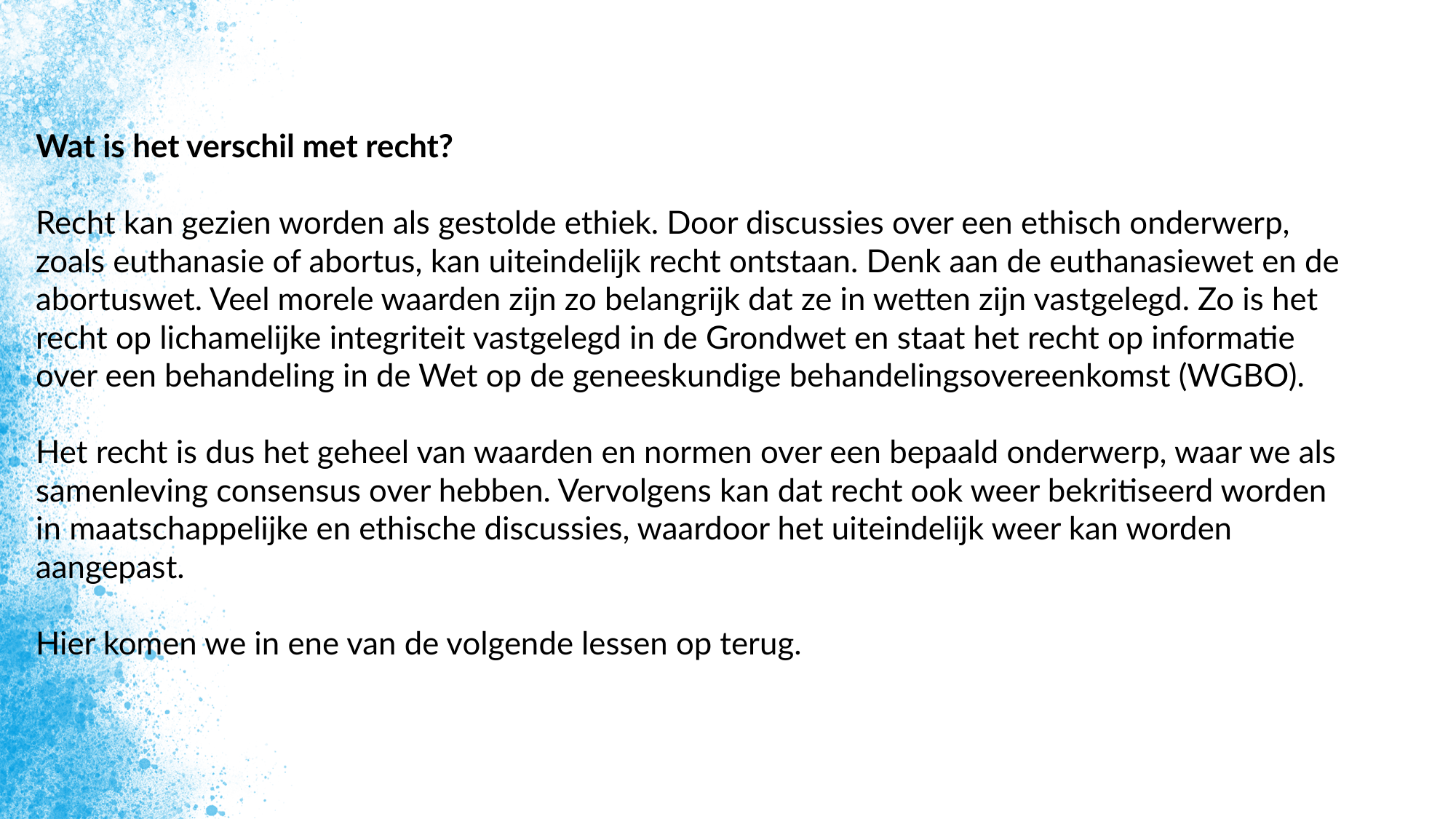

Wat is het verschil met recht?
Recht kan gezien worden als gestolde ethiek. Door discussies over een ethisch onderwerp, zoals euthanasie of abortus, kan uiteindelijk recht ontstaan. Denk aan de euthanasiewet en de abortuswet. Veel morele waarden zijn zo belangrijk dat ze in wetten zijn vastgelegd. Zo is het recht op lichamelijke integriteit vastgelegd in de Grondwet en staat het recht op informatie over een behandeling in de Wet op de geneeskundige behandelingsovereenkomst (WGBO).

Het recht is dus het geheel van waarden en normen over een bepaald onderwerp, waar we als samenleving consensus over hebben. Vervolgens kan dat recht ook weer bekritiseerd worden in maatschappelijke en ethische discussies, waardoor het uiteindelijk weer kan worden aangepast.

Hier komen we in ene van de volgende lessen op terug.